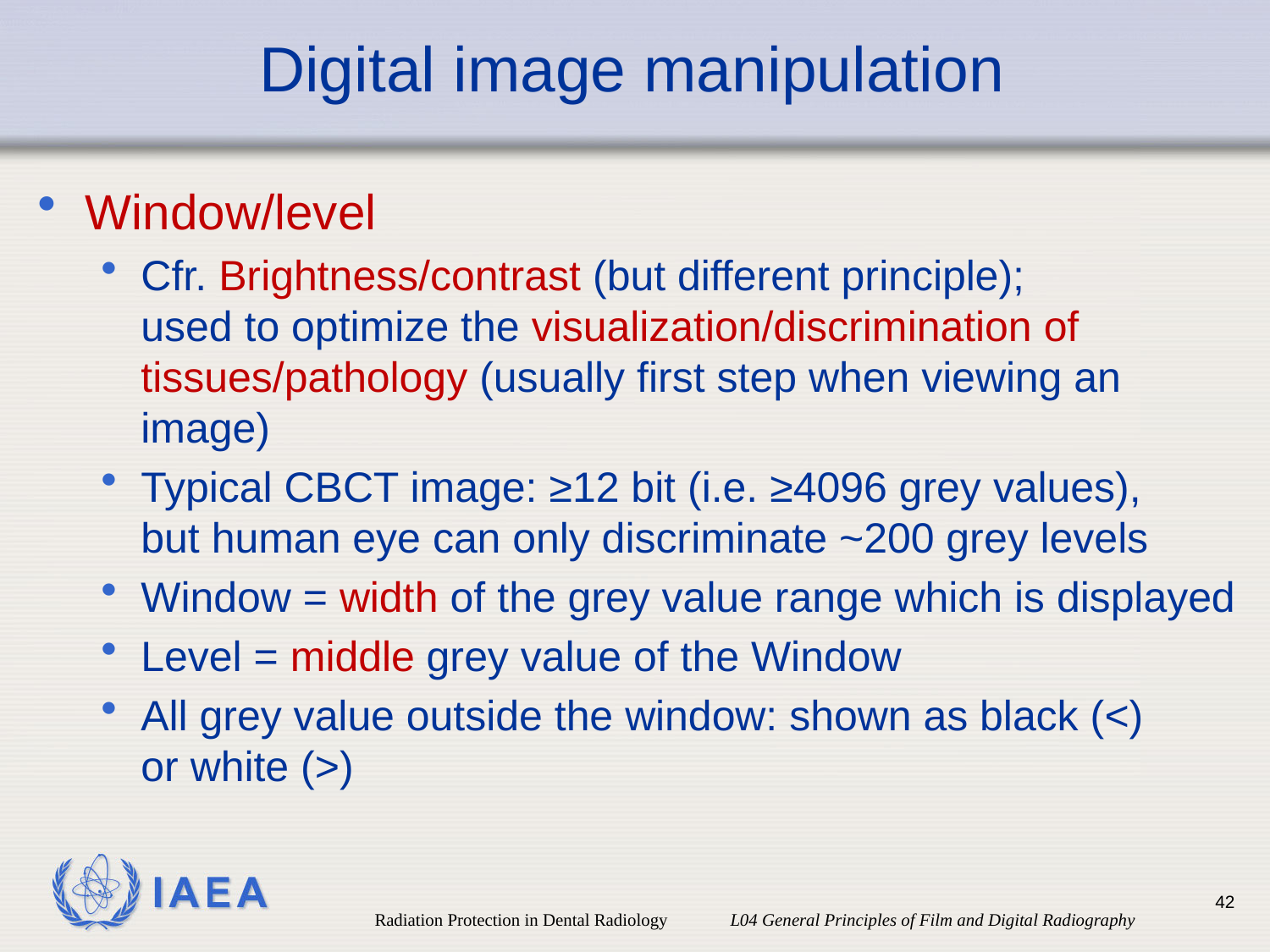

# Digital image manipulation
Window/level
Cfr. Brightness/contrast (but different principle);
used to optimize the visualization/discrimination of tissues/pathology (usually first step when viewing an image)
Typical CBCT image: ≥12 bit (i.e. ≥4096 grey values),
but human eye can only discriminate ~200 grey levels
Window = width of the grey value range which is displayed
Level = middle grey value of the Window
All grey value outside the window: shown as black (<)
or white (>)
42
Radiation Protection in Dental Radiology              L04 General Principles of Film and Digital Radiography